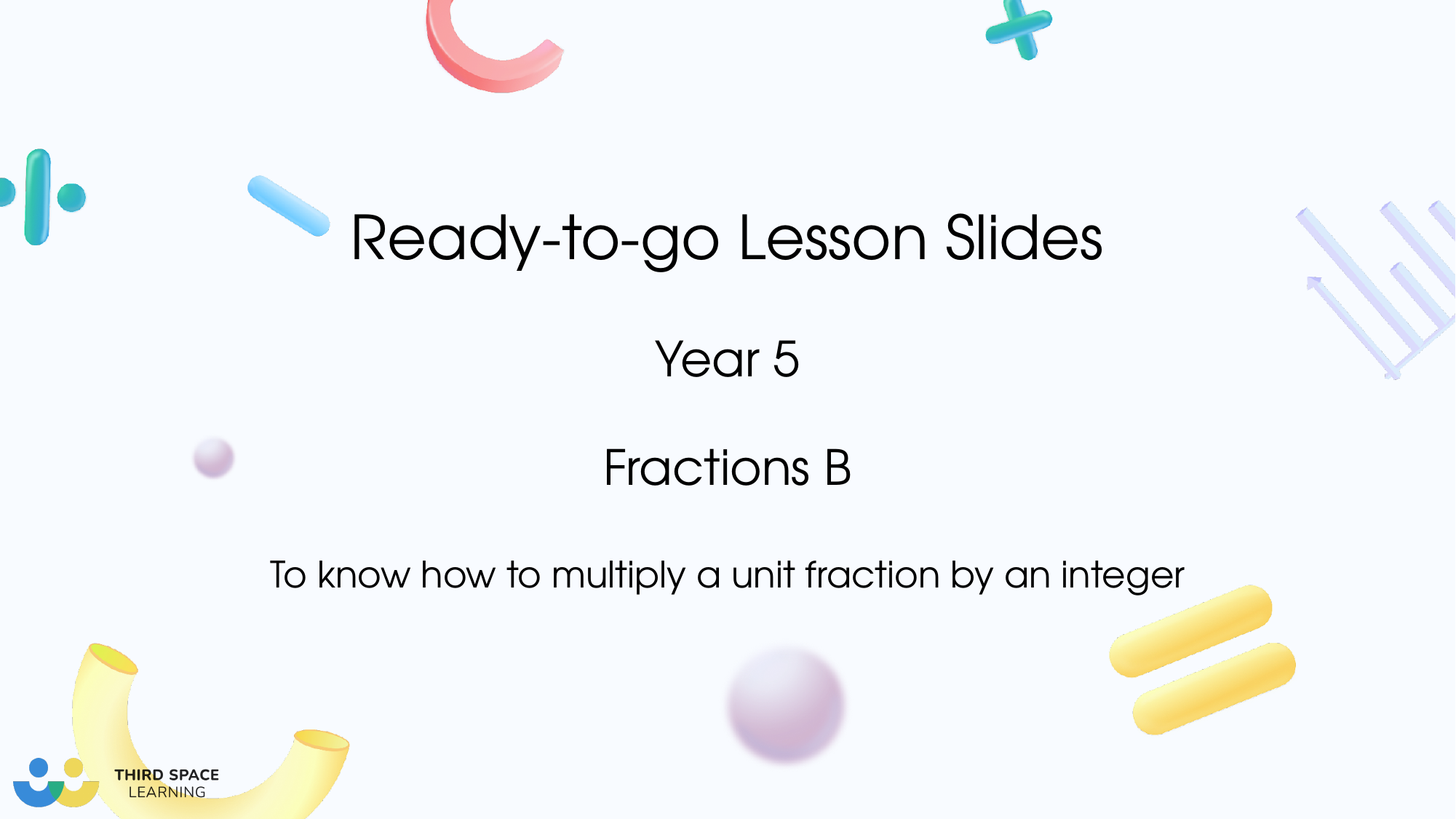

Year 5
Fractions B
To know how to multiply a unit fraction by an integer